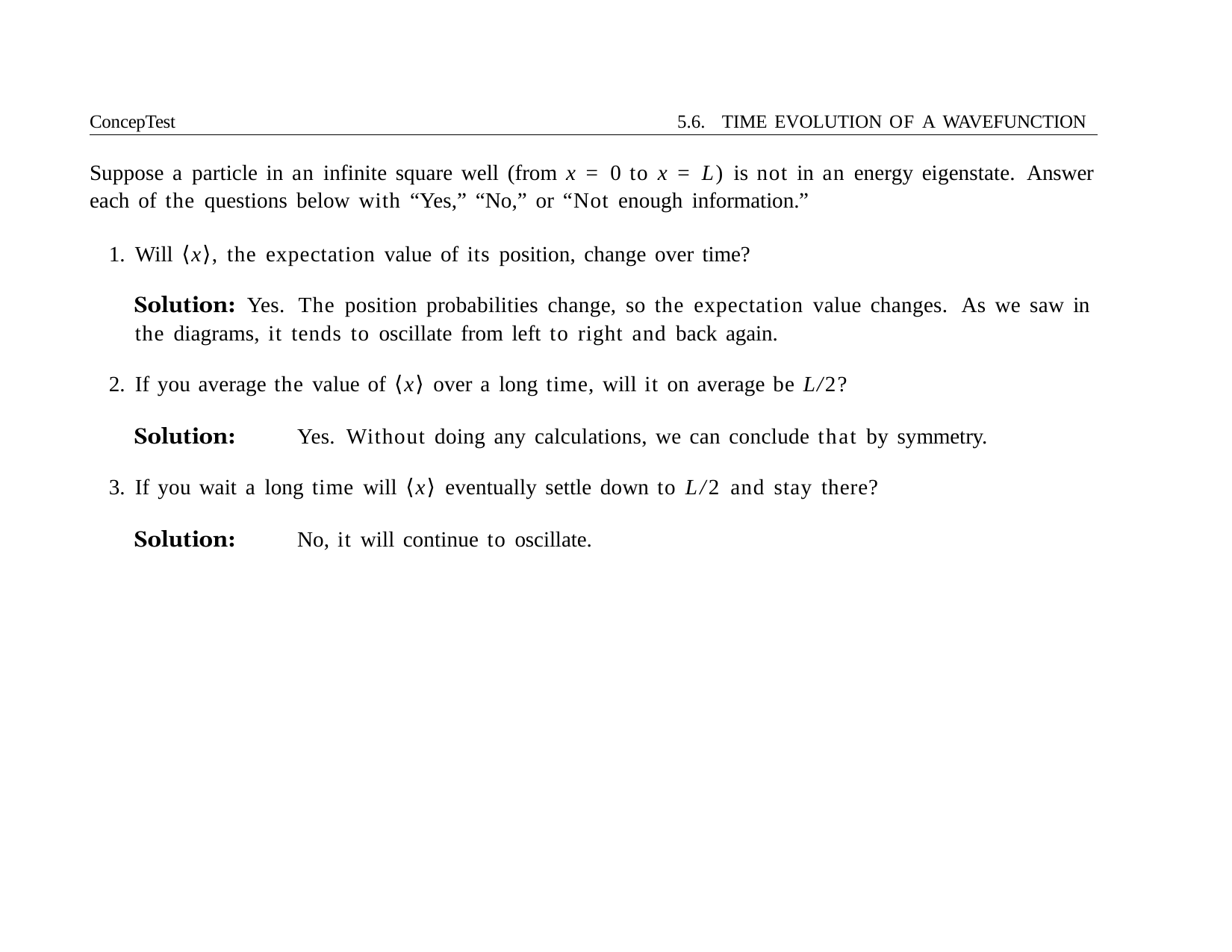

ConcepTest	5.6.  TIME EVOLUTION OF A WAVEFUNCTION

Suppose a particle in an infinite square well (from x = 0 to x = L) is not in an energy eigenstate. Answer each of the questions below with “Yes,” “No,” or “Not enough information.”

Will ⟨x⟩, the expectation value of its position, change over time?
Solution:	Yes.  The position probabilities change, so the expectation value changes.  As we saw in the diagrams, it tends to oscillate from left to right and back again.
If you average the value of ⟨x⟩ over a long time, will it on average be L/2?

Solution:	Yes. Without doing any calculations, we can conclude that by symmetry.
If you wait a long time will ⟨x⟩ eventually settle down to L/2 and stay there?

Solution:	No, it will continue to oscillate.